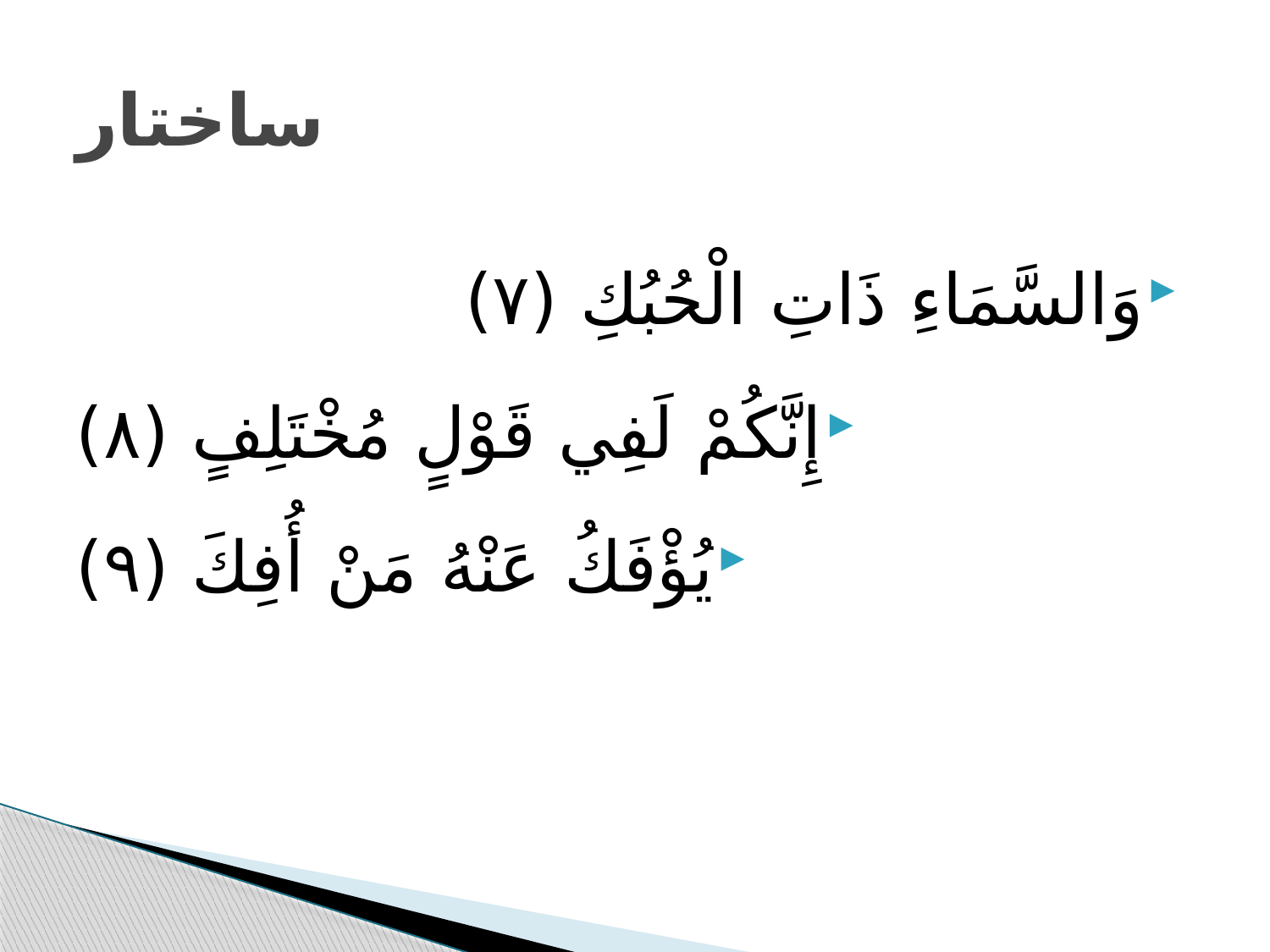

# ساختار
وَالسَّمَاءِ ذَاتِ الْحُبُكِ (٧)
إِنَّكُمْ لَفِي قَوْلٍ مُخْتَلِفٍ (٨)
يُؤْفَكُ عَنْهُ مَنْ أُفِكَ (٩)